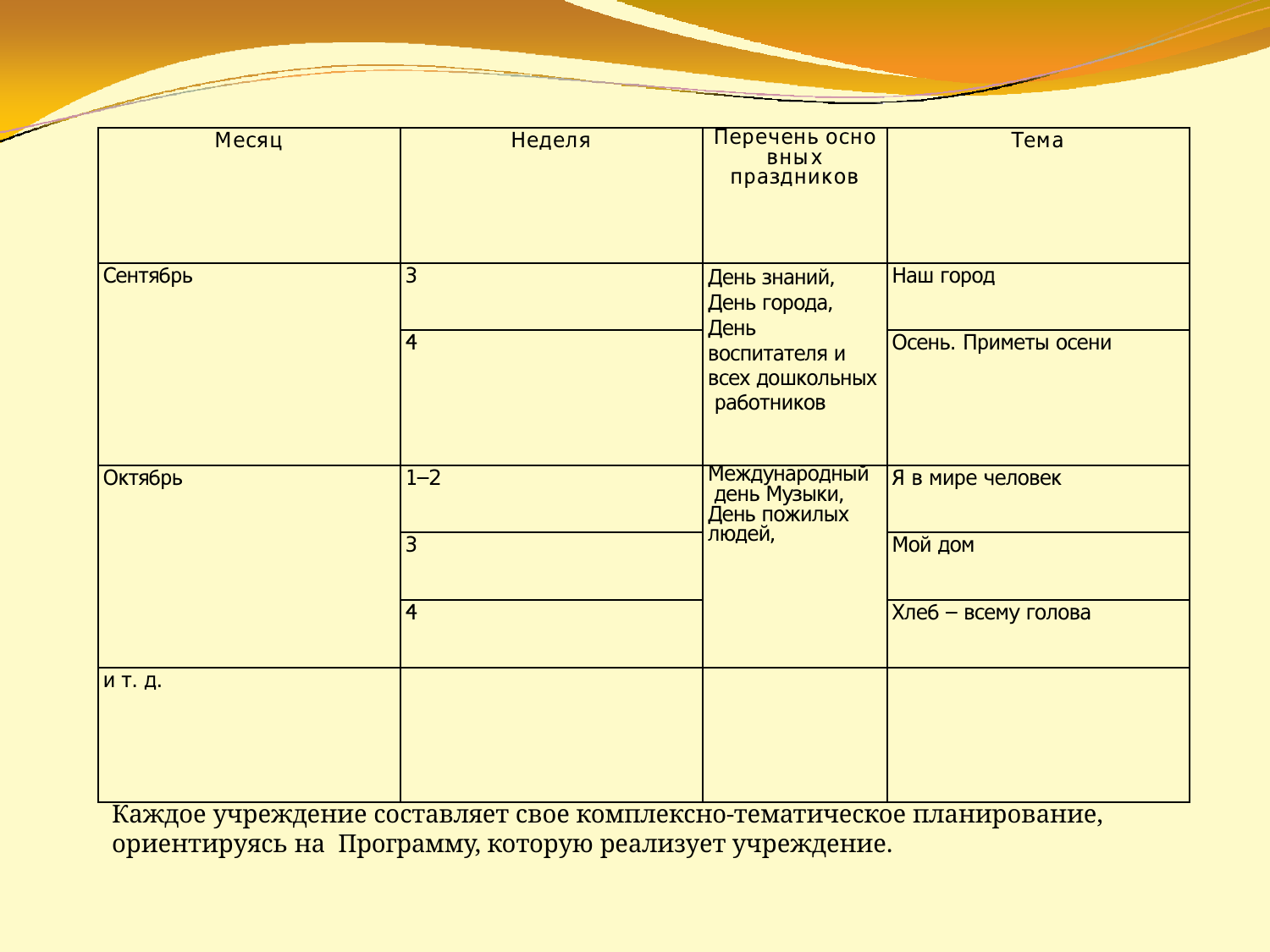

| Месяц | Неделя | Перечень осно вных праздников | Тема |
| --- | --- | --- | --- |
| Сентябрь | 3 | День знаний, День города, День воспитателя и всех дошкольных работников | Наш город |
|  | 4 |  | Осень. Приметы осени |
| Октябрь | 1–2 | Международный день Музыки, День пожилых людей, | Я в мире человек |
|  | 3 |  | Мой дом |
|  | 4 |  | Хлеб – всему голова |
| и т. д. |  |  |  |
Каждое учреждение составляет свое комплексно-тематическое планирование, ориентируясь на  Программу, которую реализует учреждение.